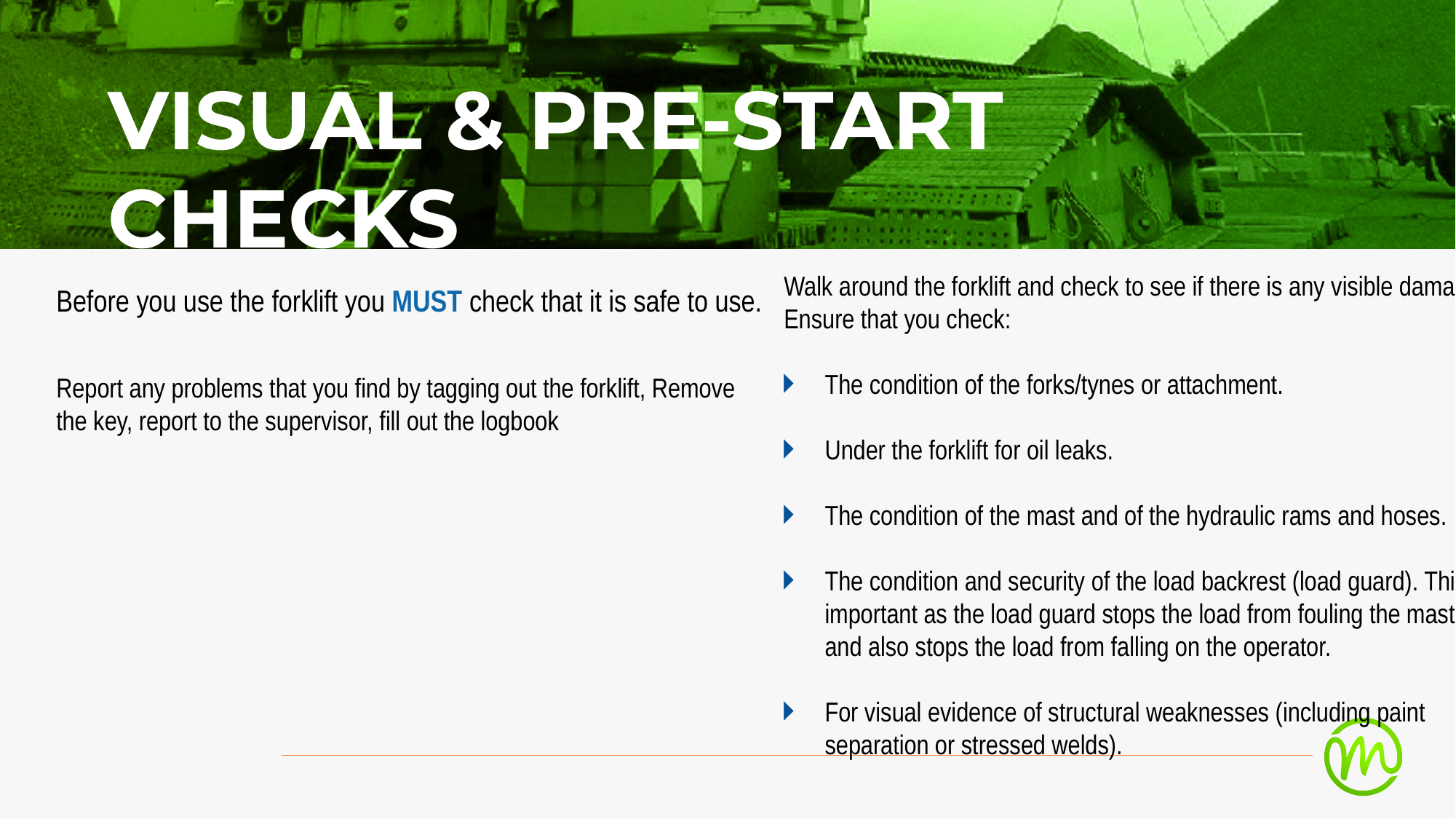

Visual & Pre-Start Checks
Walk around the forklift and check to see if there is any visible damage. Ensure that you check:

The condition of the forks/tynes or attachment.

Under the forklift for oil leaks.

The condition of the mast and of the hydraulic rams and hoses.

The condition and security of the load backrest (load guard). This is important as the load guard stops the load from fouling the mast and also stops the load from falling on the operator.

For visual evidence of structural weaknesses (including paint separation or stressed welds).

Before you use the forklift you MUST check that it is safe to use.
Report any problems that you find by tagging out the forklift, Remove the key, report to the supervisor, fill out the logbook